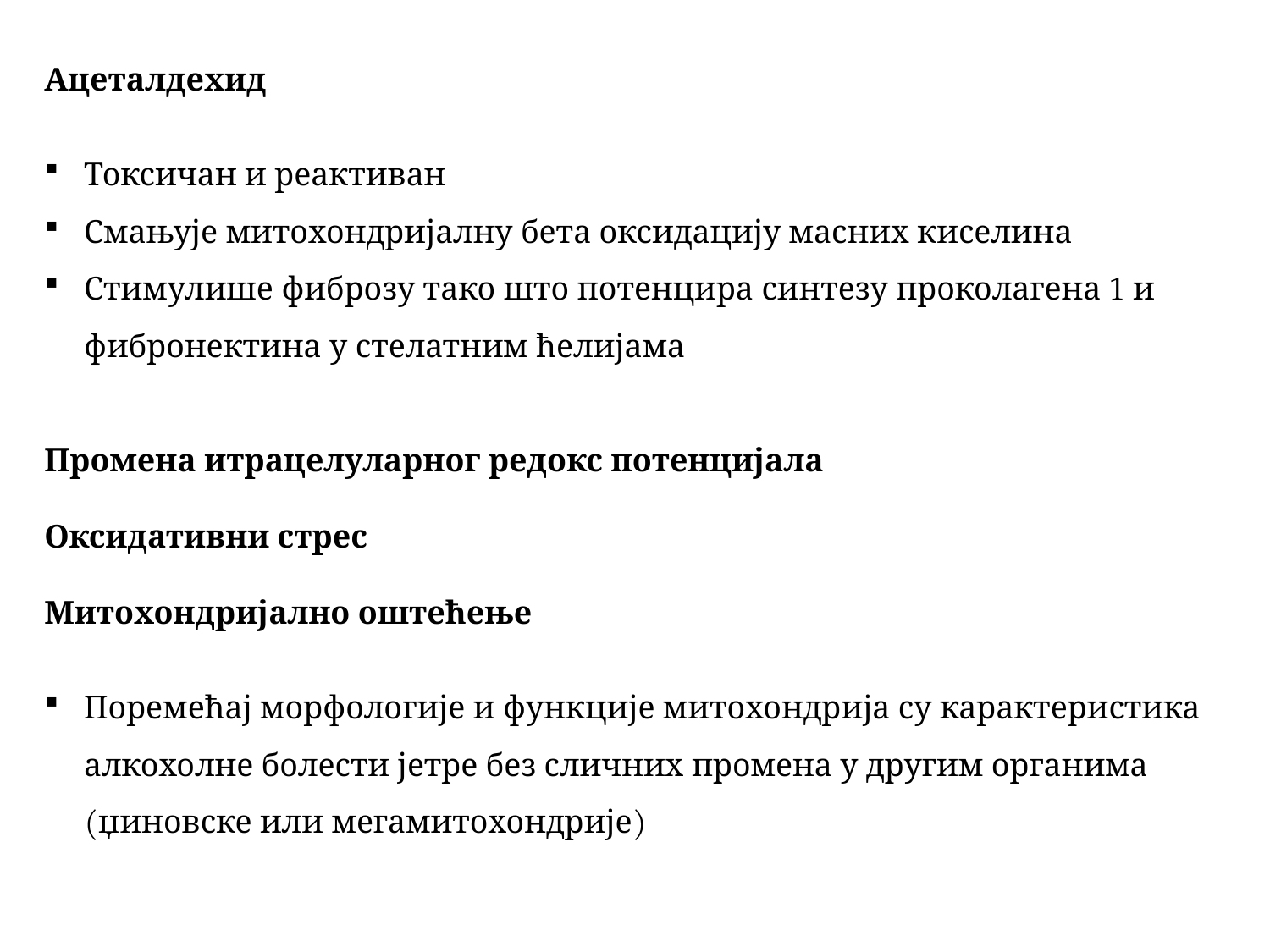

Ацеталдехид

Токсичан и реактиван
Смањује митохондријалну бета оксидацију масних киселина
Стимулише фиброзу тако што потенцира синтезу проколагена 1 и фибронектина у стелатним ћелијама

Промена итрацелуларног редокс потенцијала

Оксидативни стрес

Митохондријално оштећење

Поремећај морфологије и функције митохондрија су карактеристика алкохолне болести јетре без сличних промена у другим органима (џиновске или мегамитохондрије)